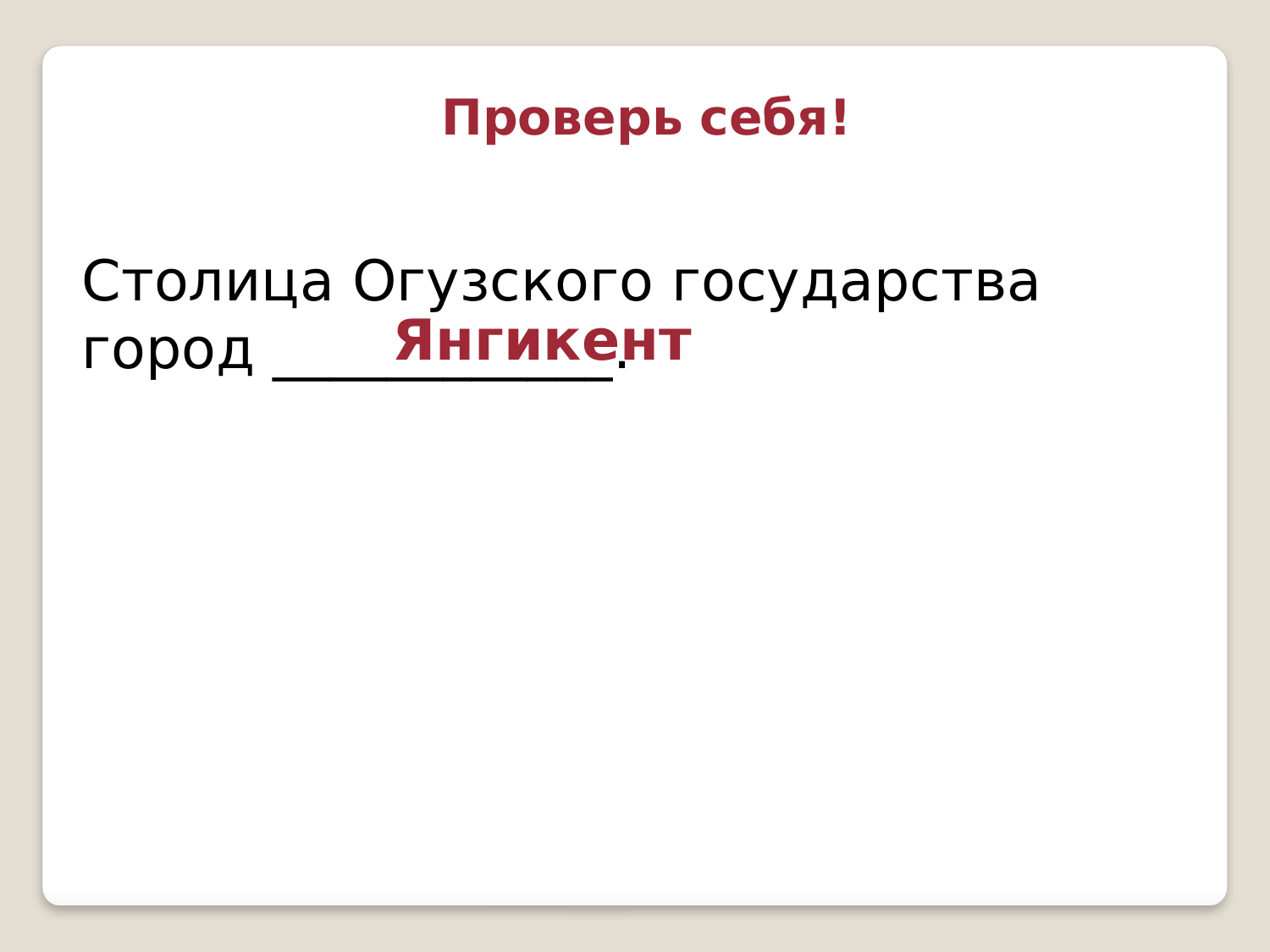

Проверь себя!
Столица Огузского государства город ____________.
 Янгикент